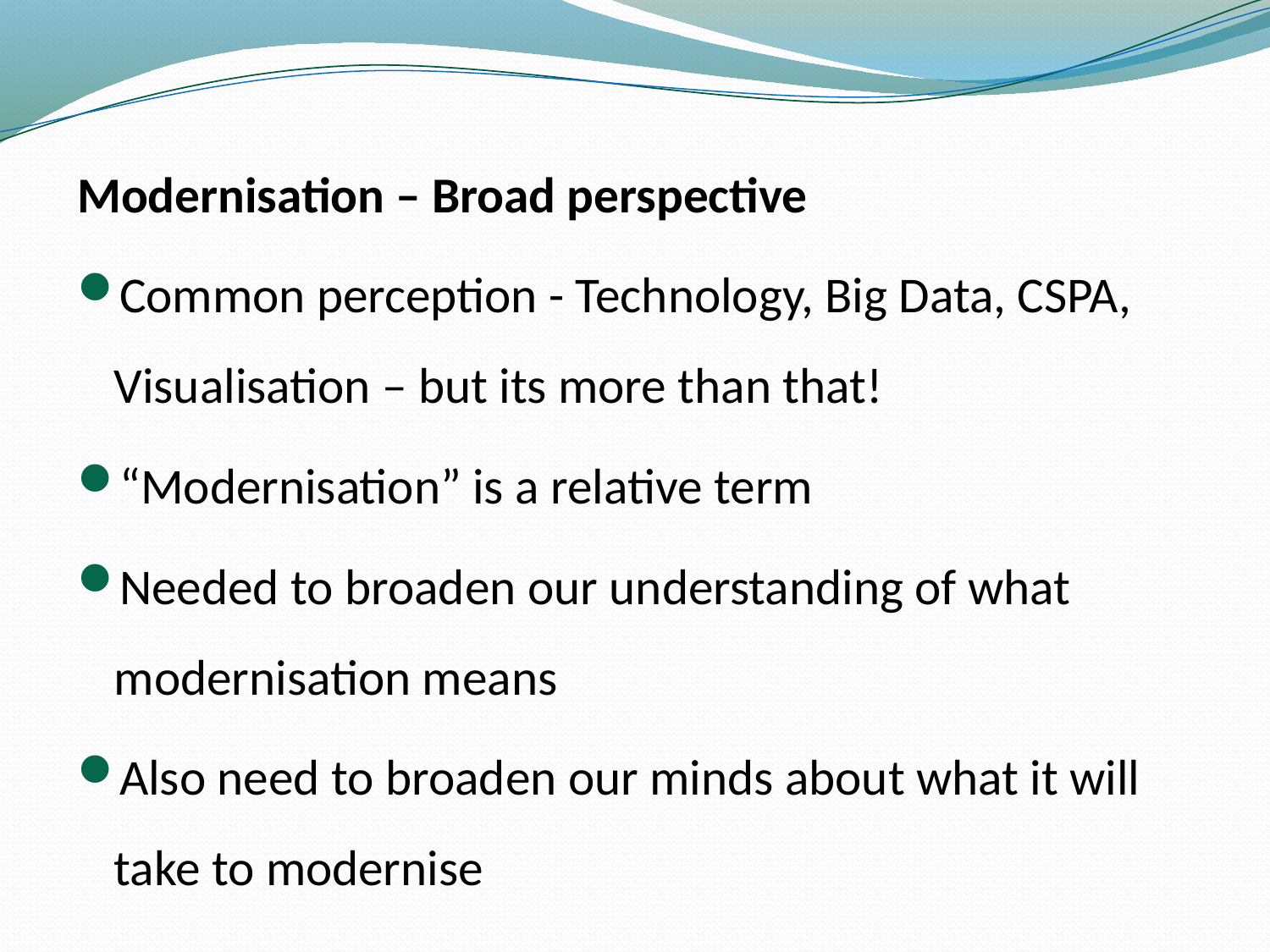

#
Modernisation – Broad perspective
Common perception - Technology, Big Data, CSPA, Visualisation – but its more than that!
“Modernisation” is a relative term
Needed to broaden our understanding of what modernisation means
Also need to broaden our minds about what it will take to modernise